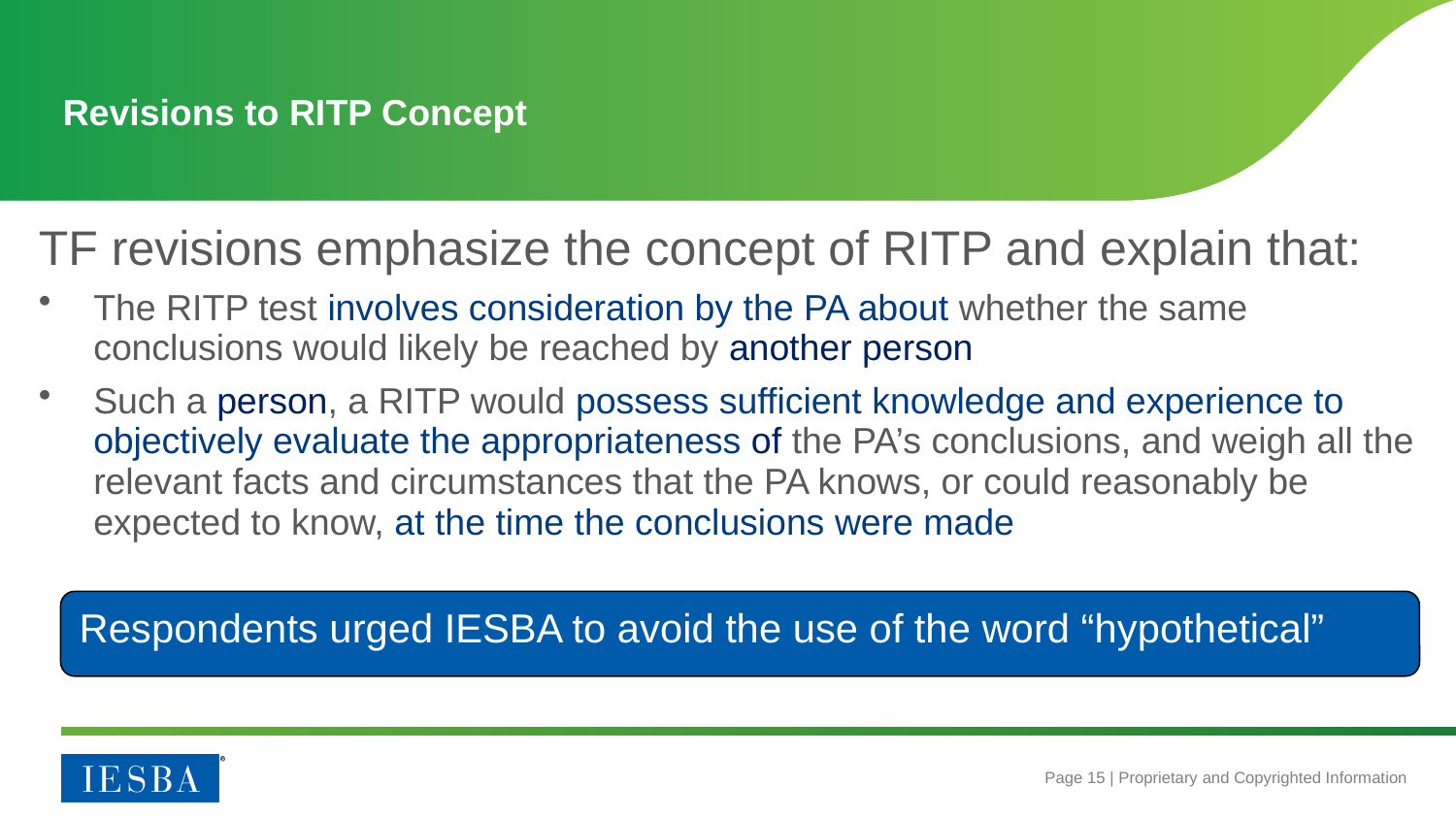

Revisions to RITP Concept
TF revisions emphasize the concept of RITP and explain that:
The RITP test involves consideration by the PA about whether the same conclusions would likely be reached by another person
Such a person, a RITP would possess sufficient knowledge and experience to objectively evaluate the appropriateness of the PA’s conclusions, and weigh all the relevant facts and circumstances that the PA knows, or could reasonably be expected to know, at the time the conclusions were made

Respondents urged IESBA to avoid the use of the word “hypothetical”